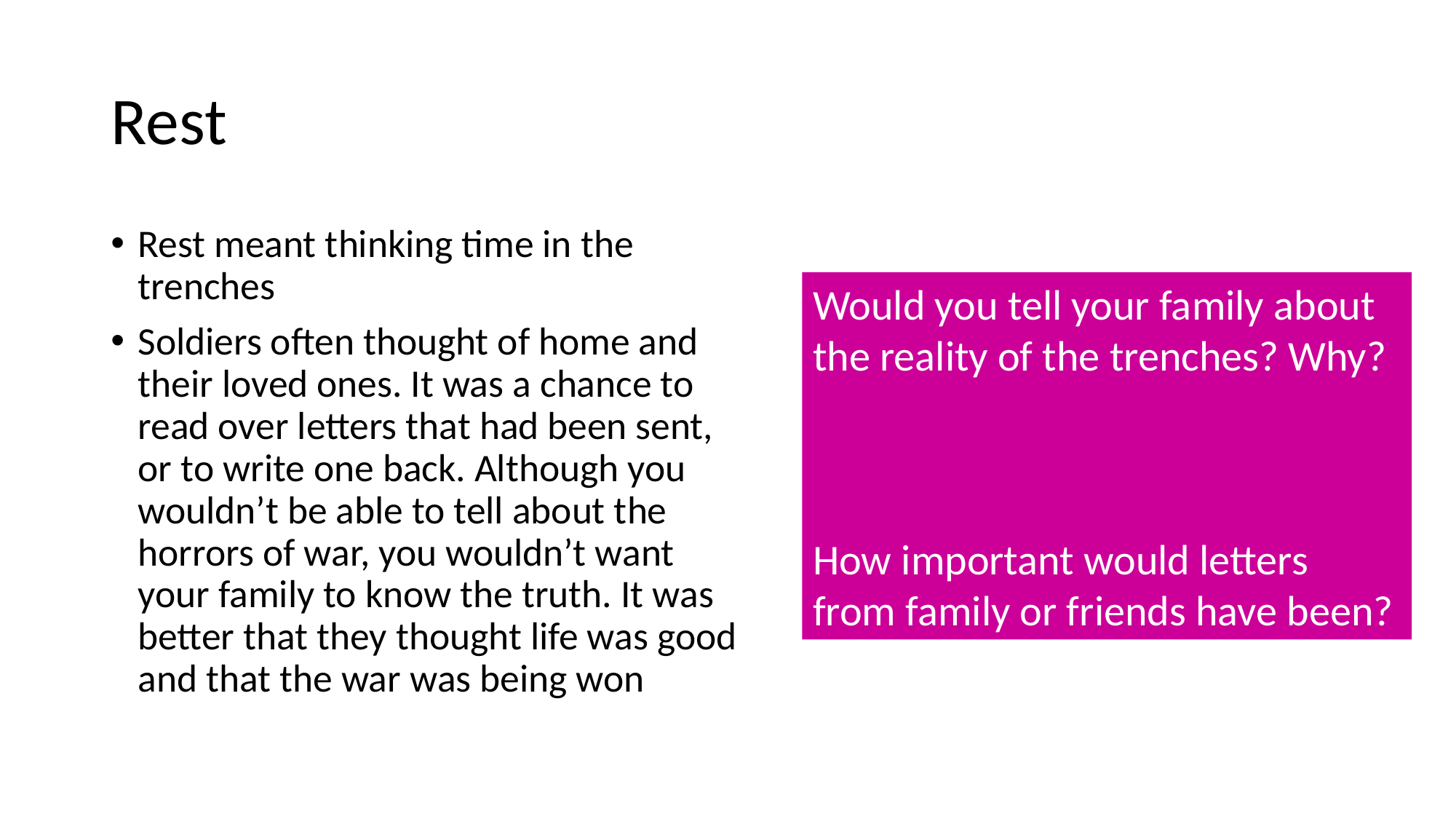

# Rest
Rest meant thinking time in the trenches
Soldiers often thought of home and their loved ones. It was a chance to read over letters that had been sent, or to write one back. Although you wouldn’t be able to tell about the horrors of war, you wouldn’t want your family to know the truth. It was better that they thought life was good and that the war was being won
Would you tell your family about the reality of the trenches? Why?

How important would letters from family or friends have been?